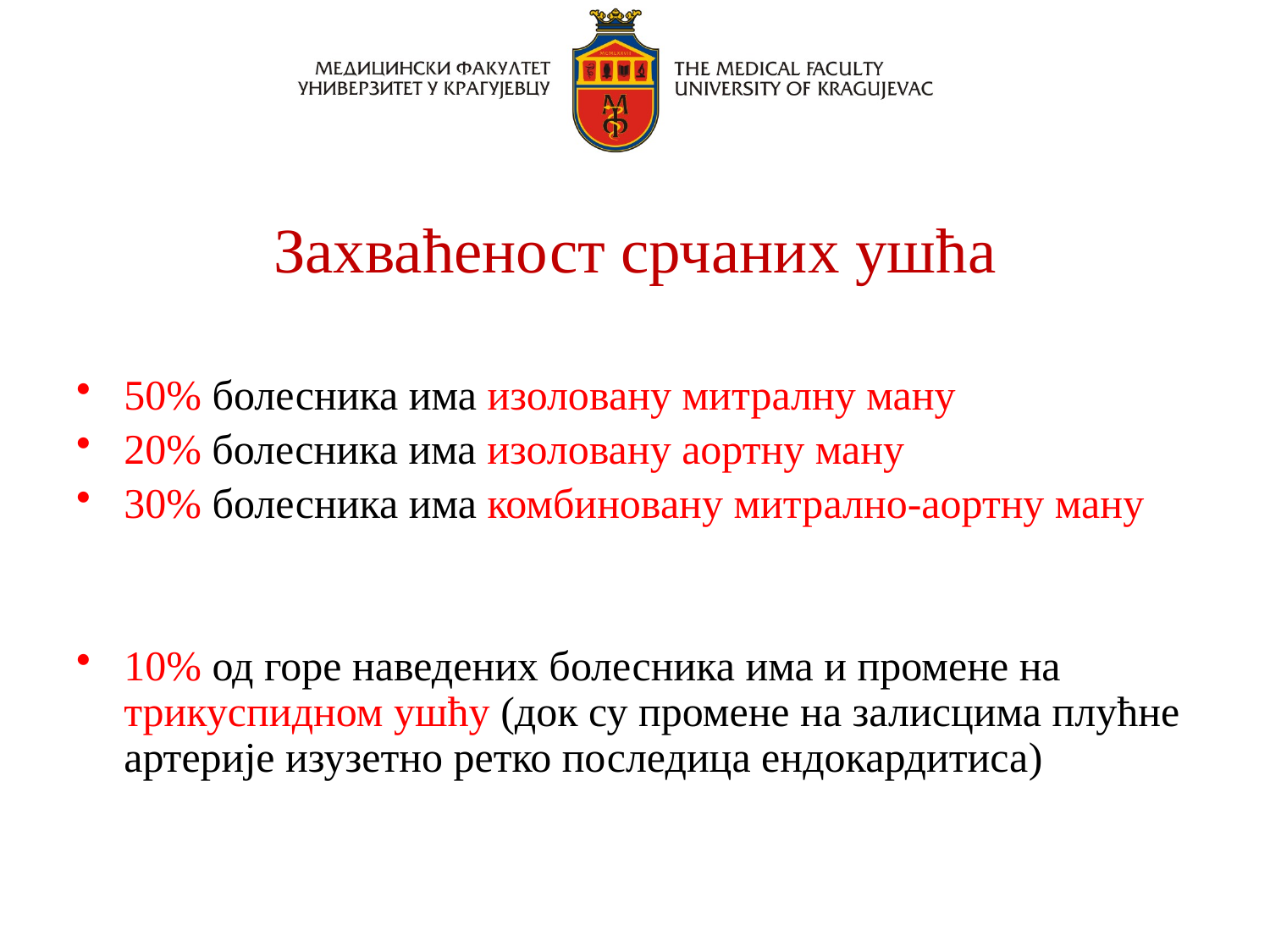

Захваћеност срчаних ушћа
50% болесника има изоловану митралну ману
20% болесника има изоловану аортну ману
30% болесника има комбиновану митрално-аортну ману

10% од горе наведених болесника има и промене на трикуспидном ушћу (док су промене на залисцима плућне артерије изузетно ретко последица ендокардитиса)